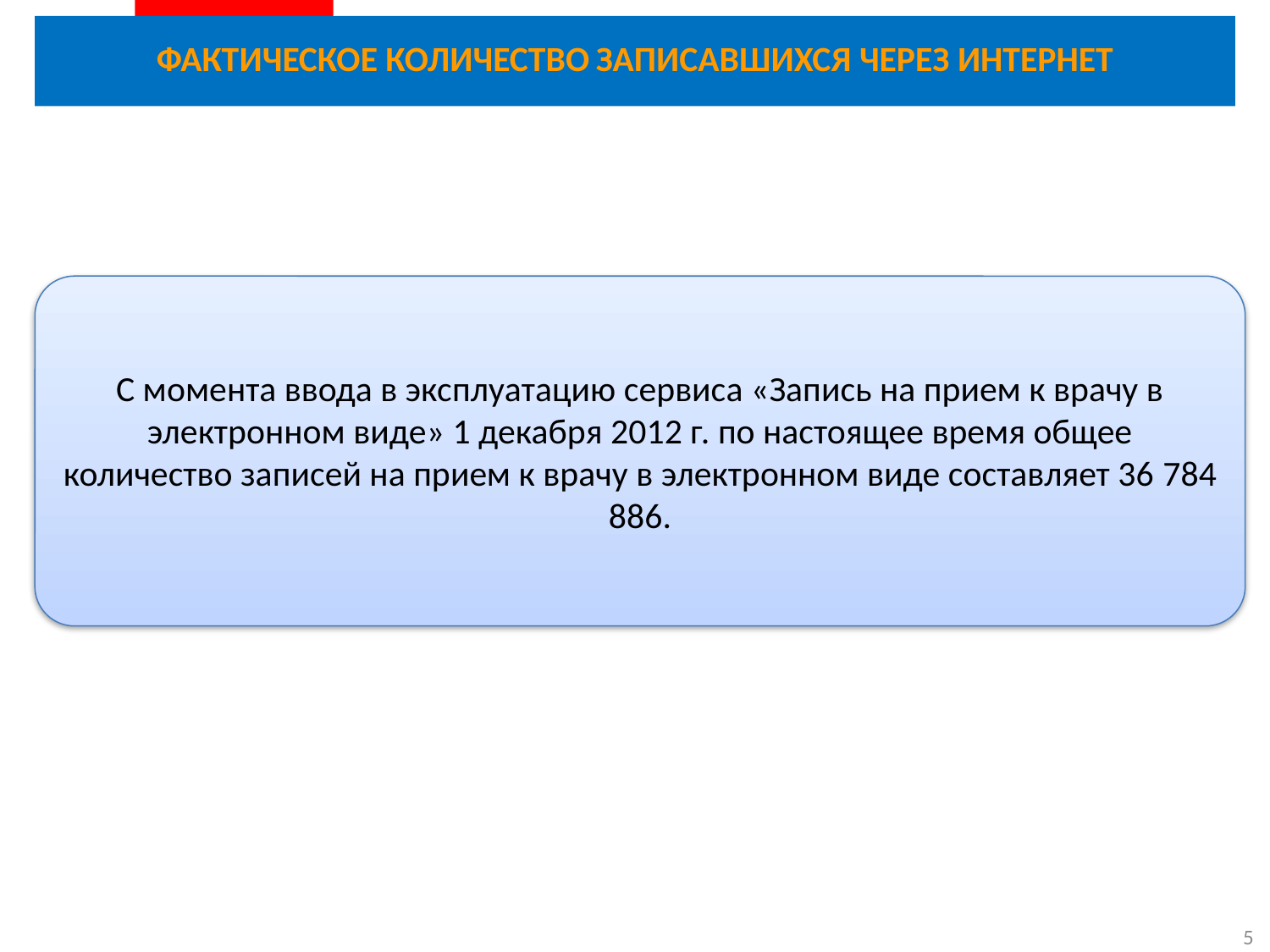

ФАКТИЧЕСКОЕ КОЛИЧЕСТВО ЗАПИСАВШИХСЯ ЧЕРЕЗ ИНТЕРНЕТ
С момента ввода в эксплуатацию сервиса «Запись на прием к врачу в электронном виде» 1 декабря 2012 г. по настоящее время общее количество записей на прием к врачу в электронном виде составляет 36 784 886.

5